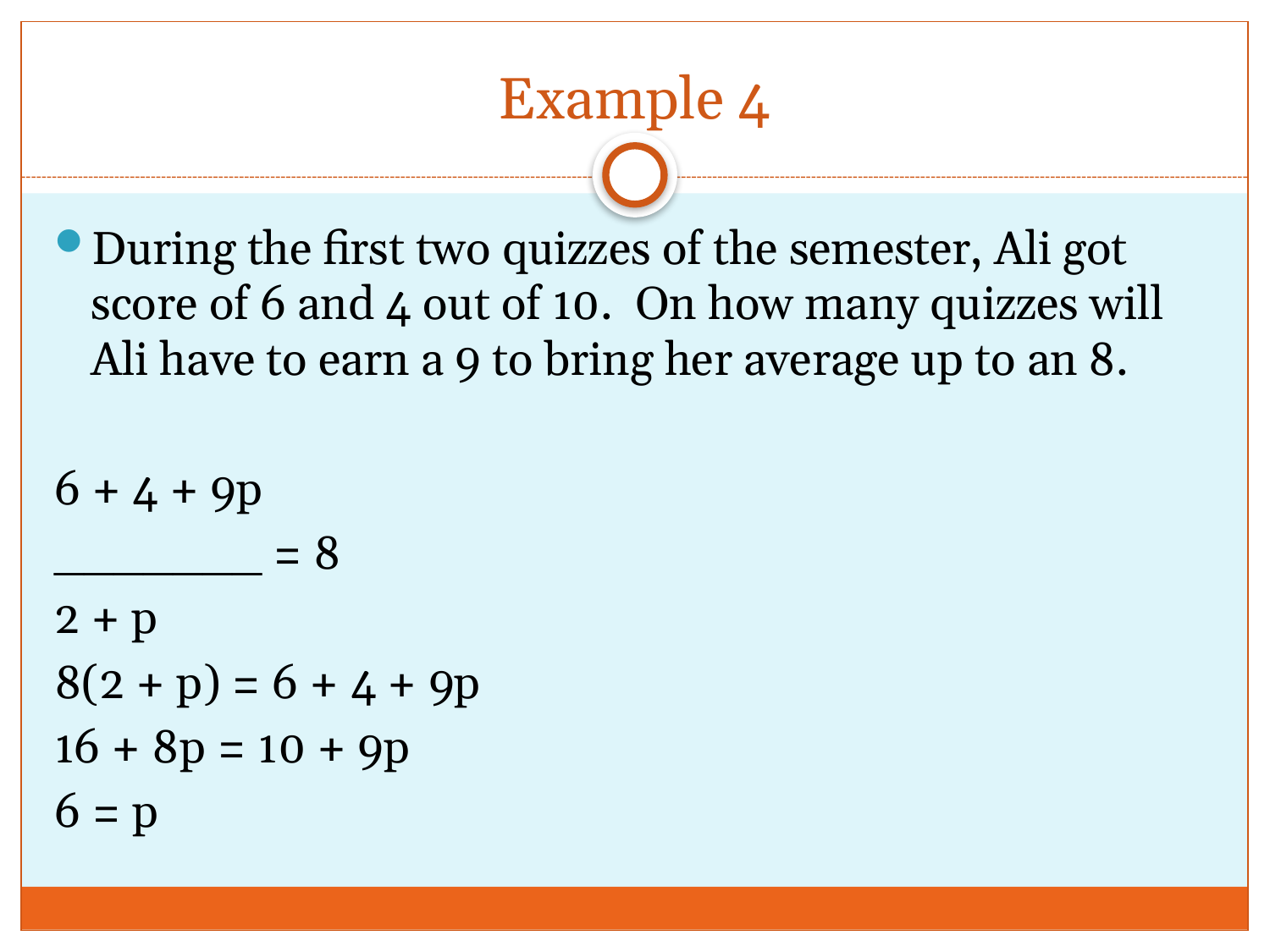

# Example 4
During the first two quizzes of the semester, Ali got score of 6 and 4 out of 10.  On how many quizzes will Ali have to earn a 9 to bring her average up to an 8.

6 + 4 + 9p
_______ = 8
2 + p
8(2 + p) = 6 + 4 + 9p
16 + 8p = 10 + 9p
6 = p